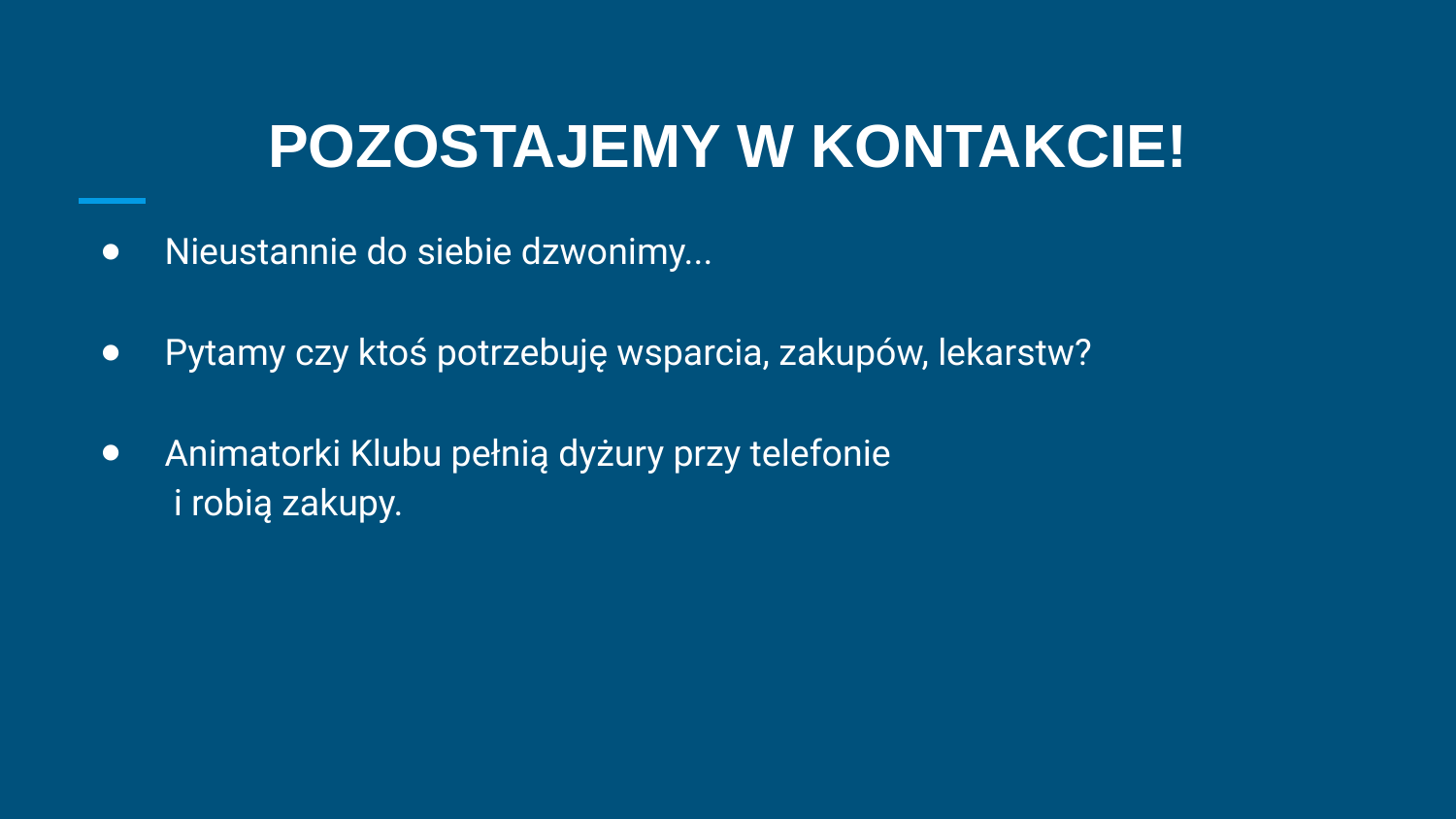

# POZOSTAJEMY W KONTAKCIE!
Nieustannie do siebie dzwonimy...

Pytamy czy ktoś potrzebuję wsparcia, zakupów, lekarstw?

Animatorki Klubu pełnią dyżury przy telefonie
 i robią zakupy.